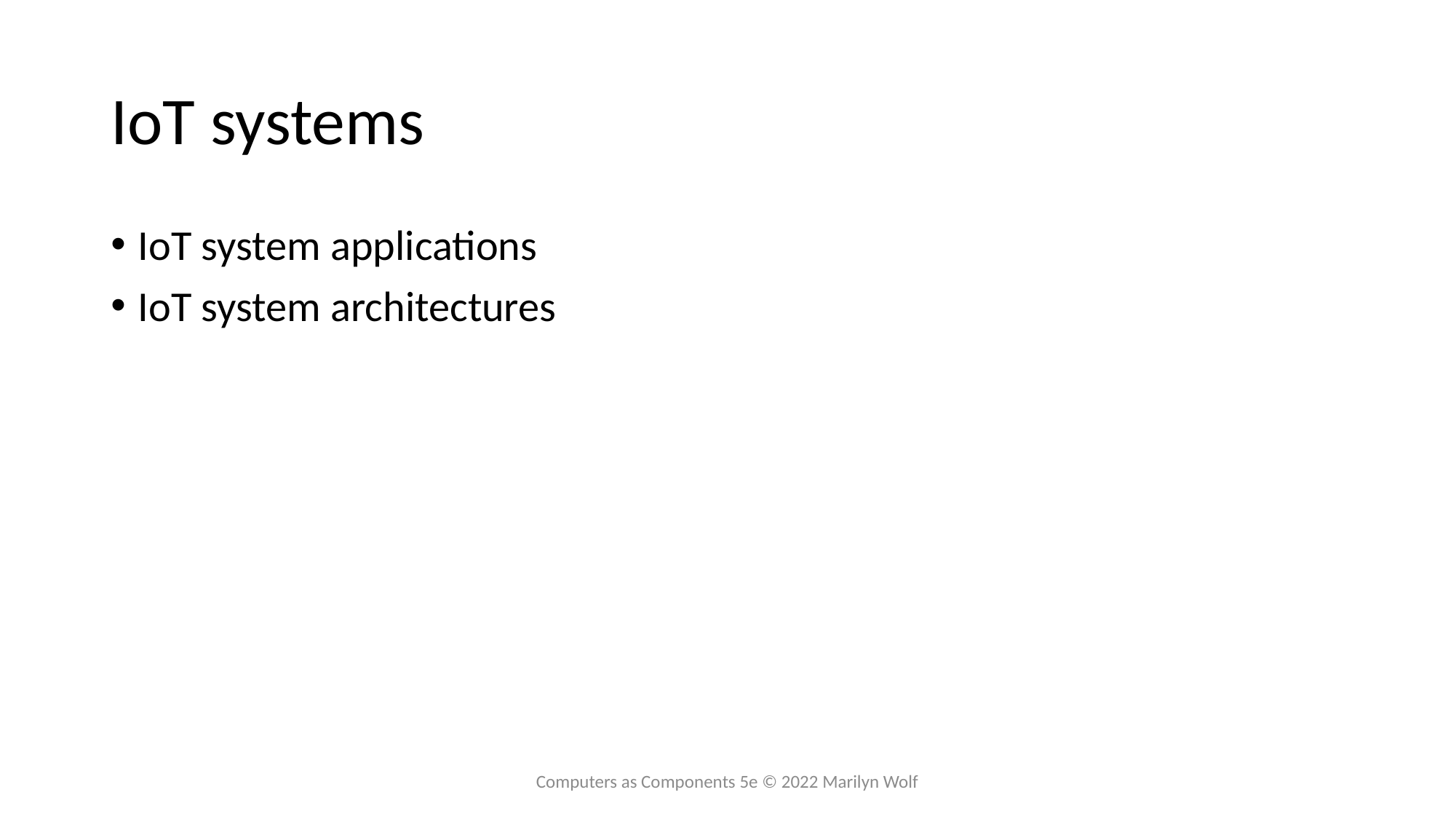

# IoT systems
IoT system applications
IoT system architectures
Computers as Components 5e © 2022 Marilyn Wolf